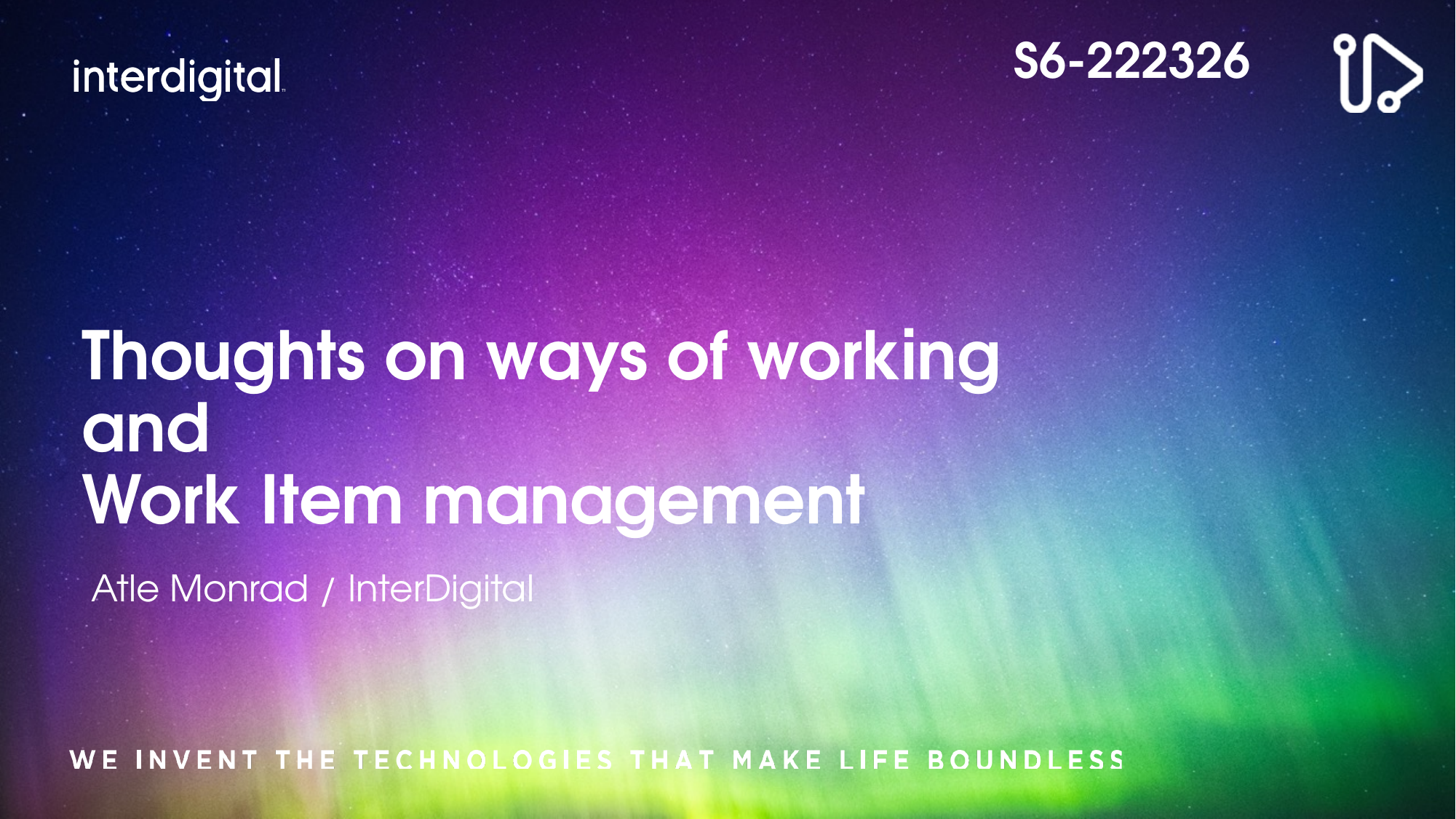

S6-222326
# Thoughts on ways of working and Work Item management
Atle Monrad / InterDigital